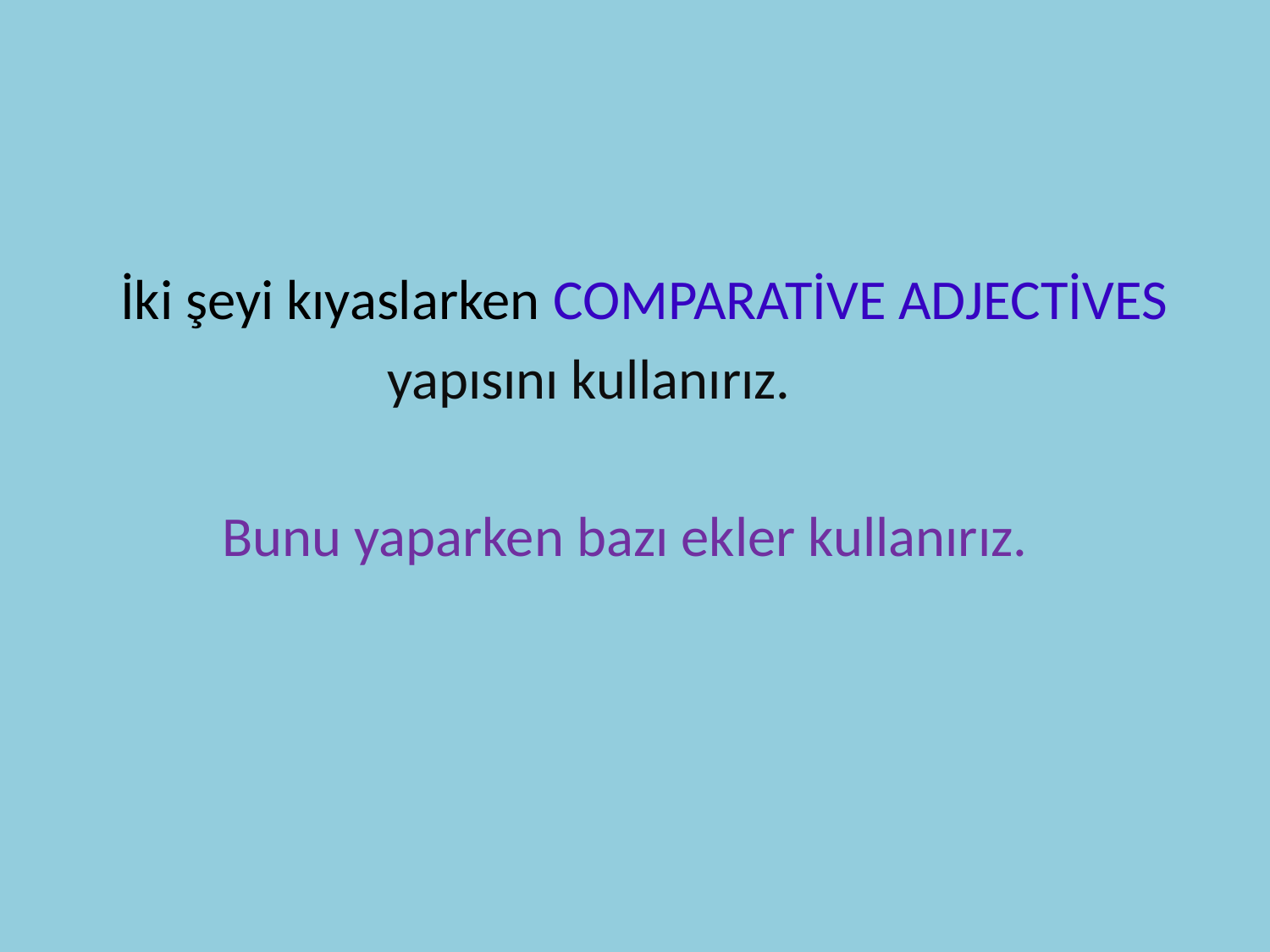

#

   İki şeyi kıyaslarken COMPARATİVE ADJECTİVES
                        yapısını kullanırız.

           Bunu yaparken bazı ekler kullanırız.